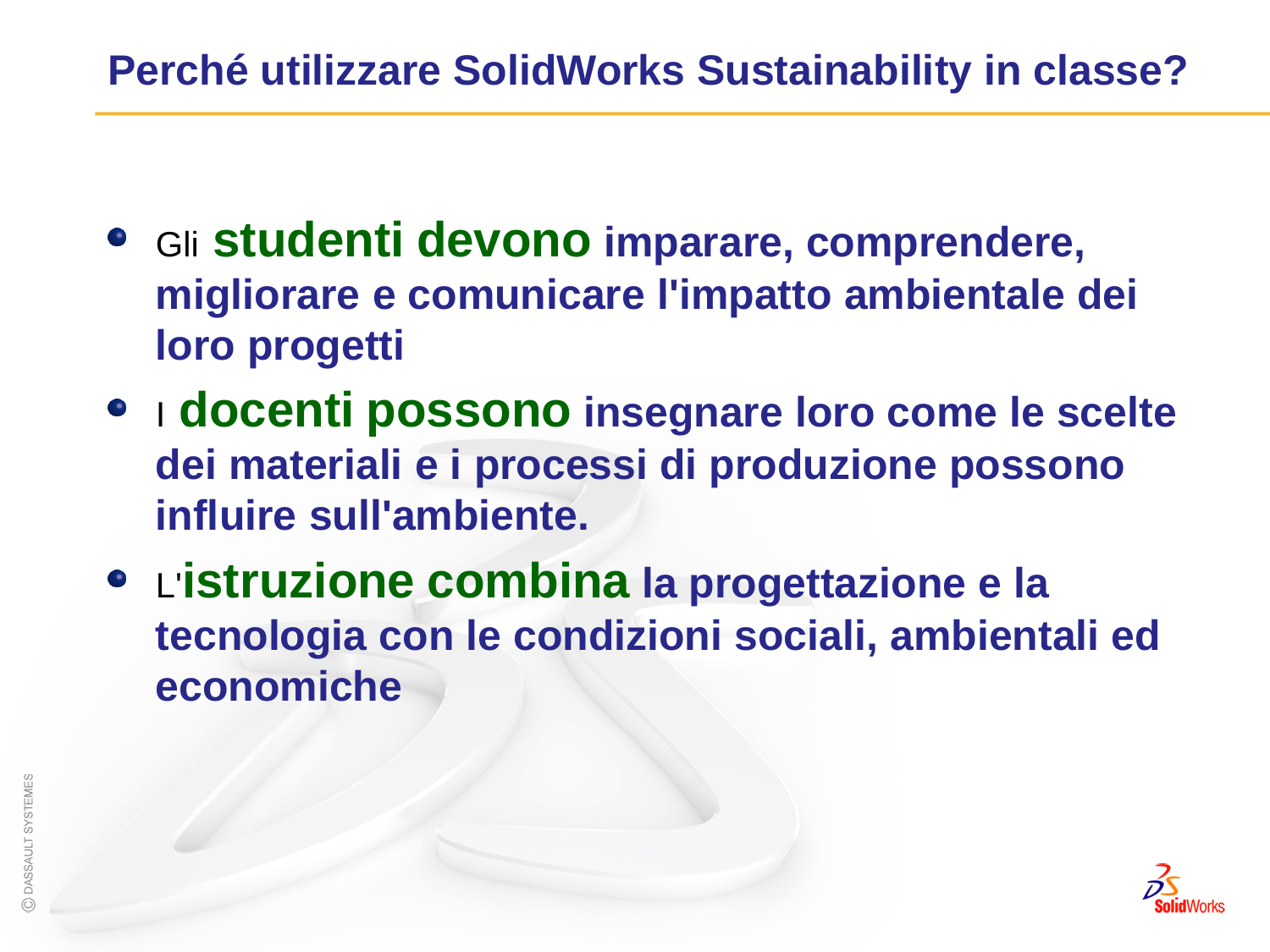

# Perché utilizzare SolidWorks Sustainability in classe?
Gli studenti devono imparare, comprendere, migliorare e comunicare l'impatto ambientale dei loro progetti
I docenti possono insegnare loro come le scelte dei materiali e i processi di produzione possono influire sull'ambiente.
L'istruzione combina la progettazione e la tecnologia con le condizioni sociali, ambientali ed economiche